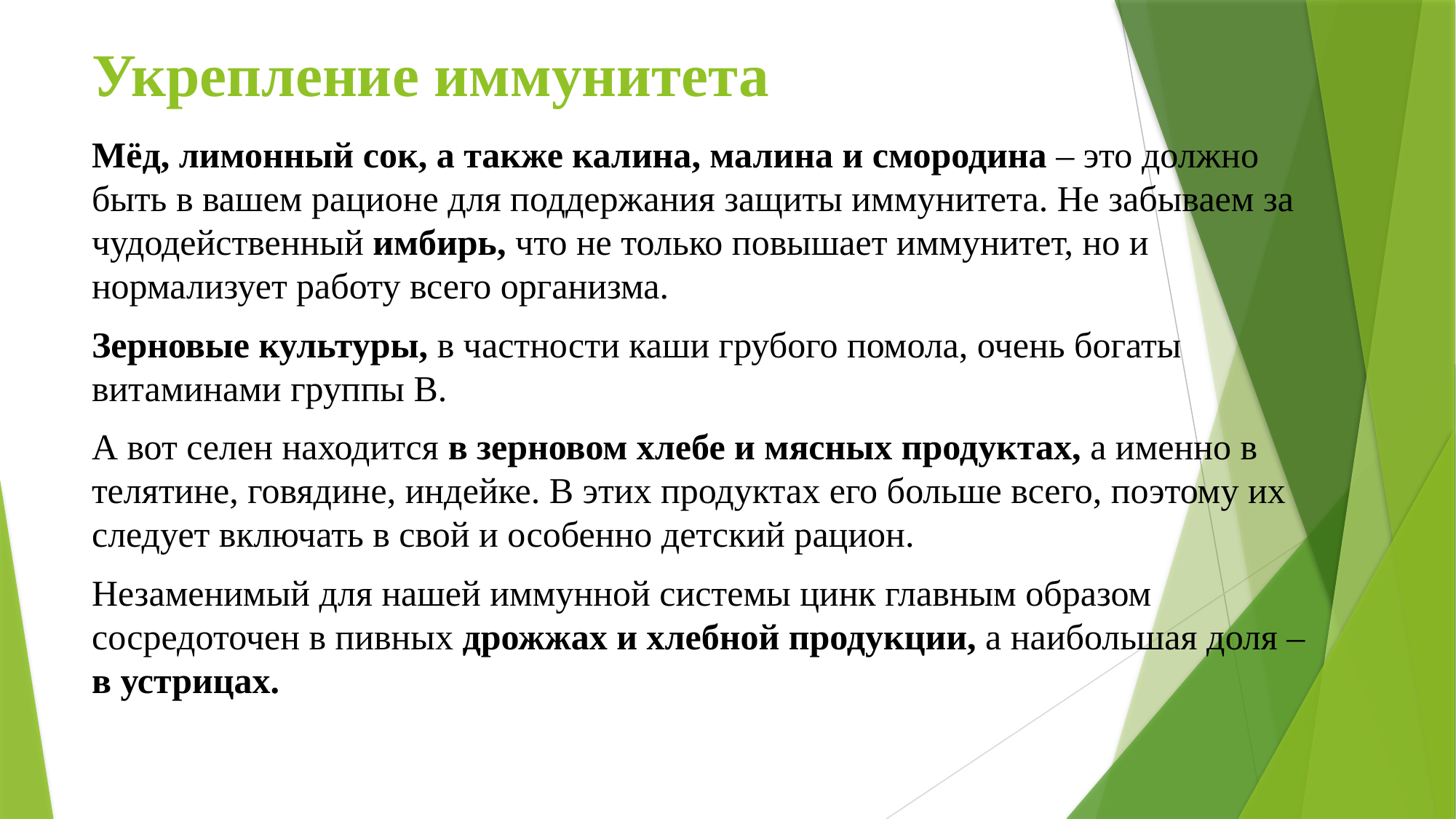

# Укрепление иммунитета
Мёд, лимонный сок, а также калина, малина и смородина – это должно быть в вашем рационе для поддержания защиты иммунитета. Не забываем за чудодейственный имбирь, что не только повышает иммунитет, но и нормализует работу всего организма.
Зерновые культуры, в частности каши грубого помола, очень богаты витаминами группы В.
А вот селен находится в зерновом хлебе и мясных продуктах, а именно в телятине, говядине, индейке. В этих продуктах его больше всего, поэтому их следует включать в свой и особенно детский рацион.
Незаменимый для нашей иммунной системы цинк главным образом сосредоточен в пивных дрожжах и хлебной продукции, а наибольшая доля – в устрицах.